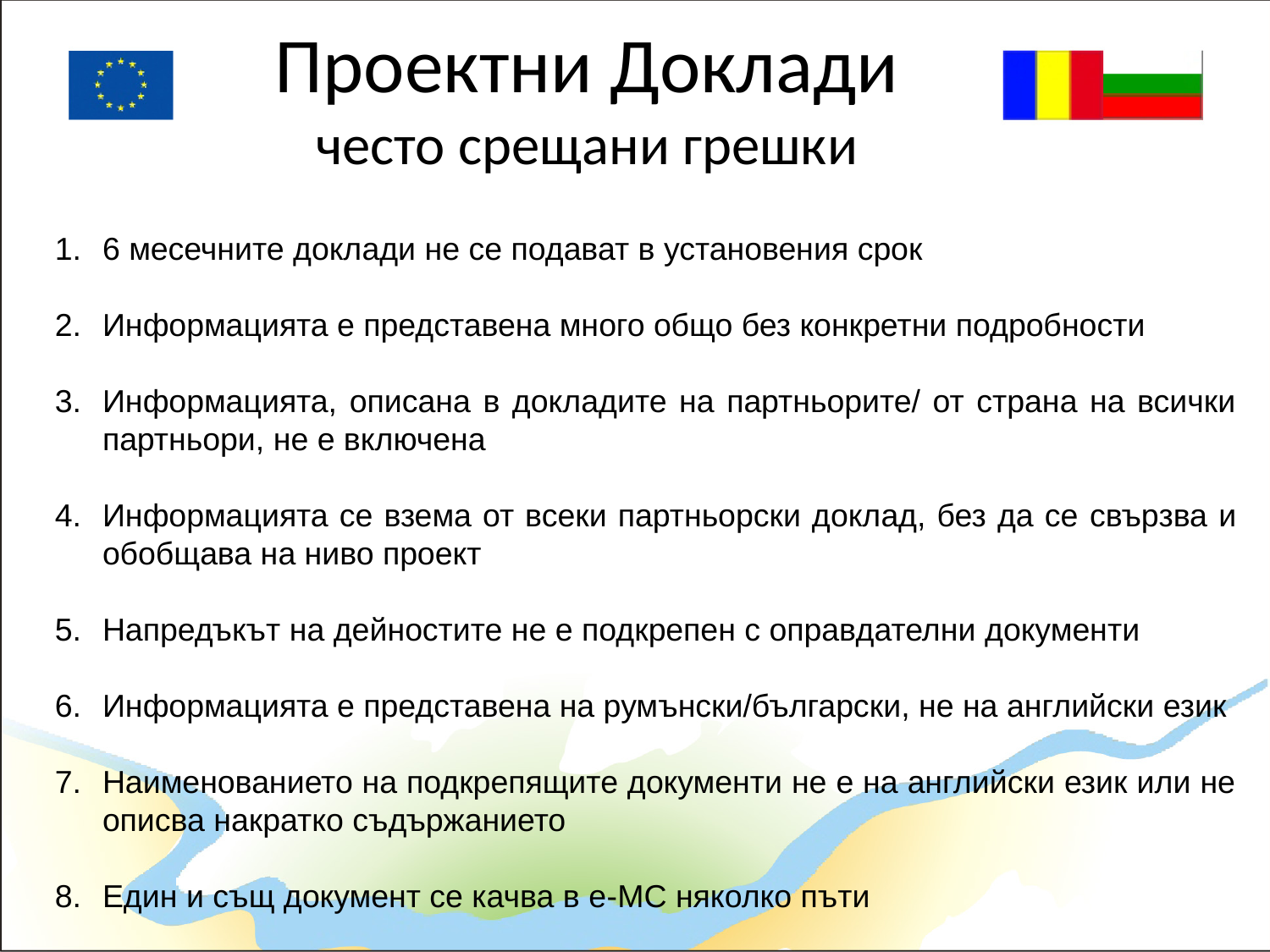

# Проектни Доклади често срещани грешки
6 месечните доклади не се подават в установения срок

Информацията е представена много общо без конкретни подробности

Информацията, описана в докладите на партньорите/ от страна на всички партньори, не е включена

Информацията се взема от всеки партньорски доклад, без да се свързва и обобщава на ниво проект

Напредъкът на дейностите не е подкрепен с оправдателни документи

Информацията е представена на румънски/български, не на английски език

Наименованието на подкрепящите документи не е на английски език или не описва накратко съдържанието

Един и същ документ се качва в e-МС няколко пъти